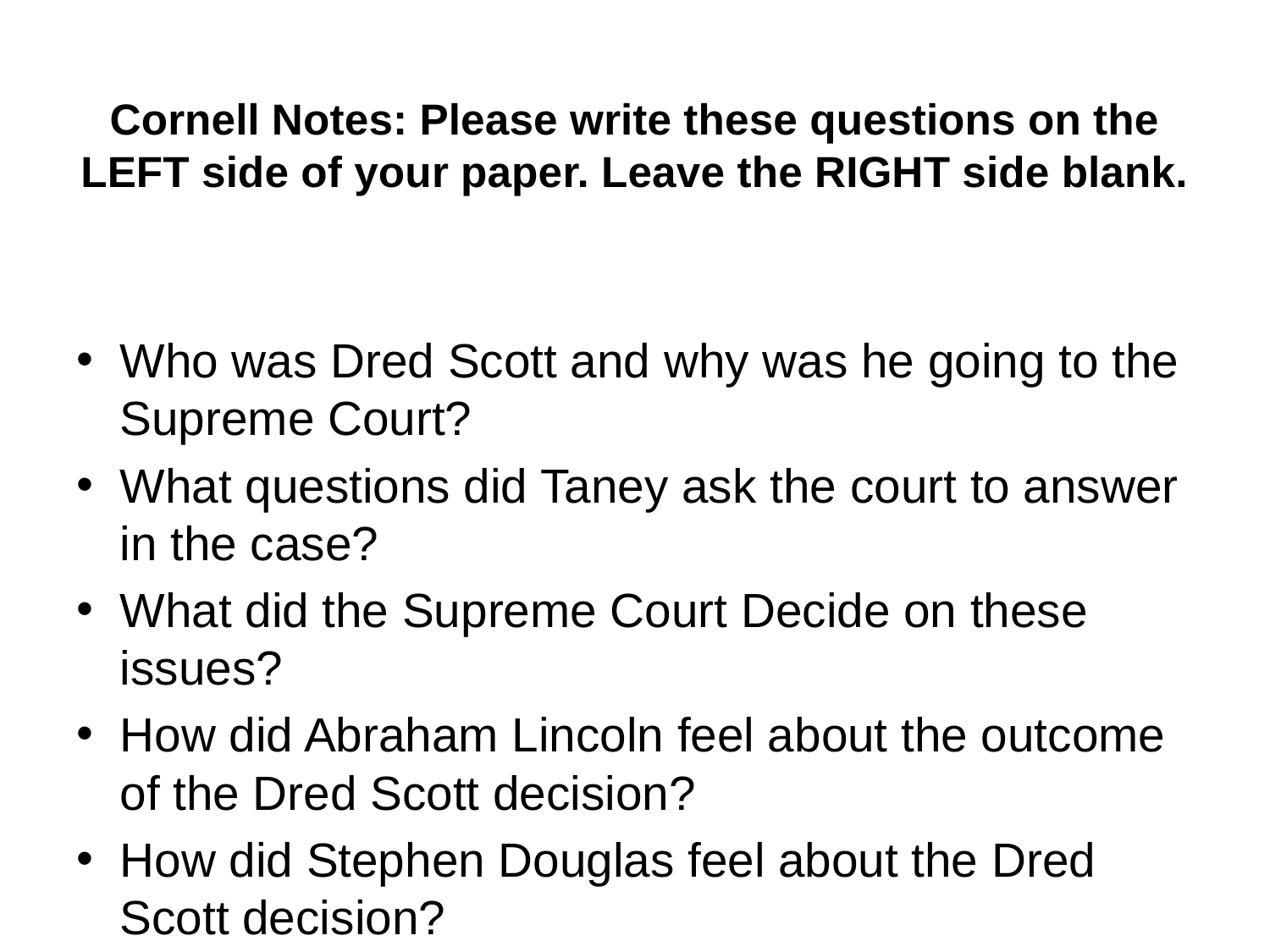

# Cornell Notes: Please write these questions on the LEFT side of your paper. Leave the RIGHT side blank.
Who was Dred Scott and why was he going to the Supreme Court?
What questions did Taney ask the court to answer in the case?
What did the Supreme Court Decide on these issues?
How did Abraham Lincoln feel about the outcome of the Dred Scott decision?
How did Stephen Douglas feel about the Dred Scott decision?